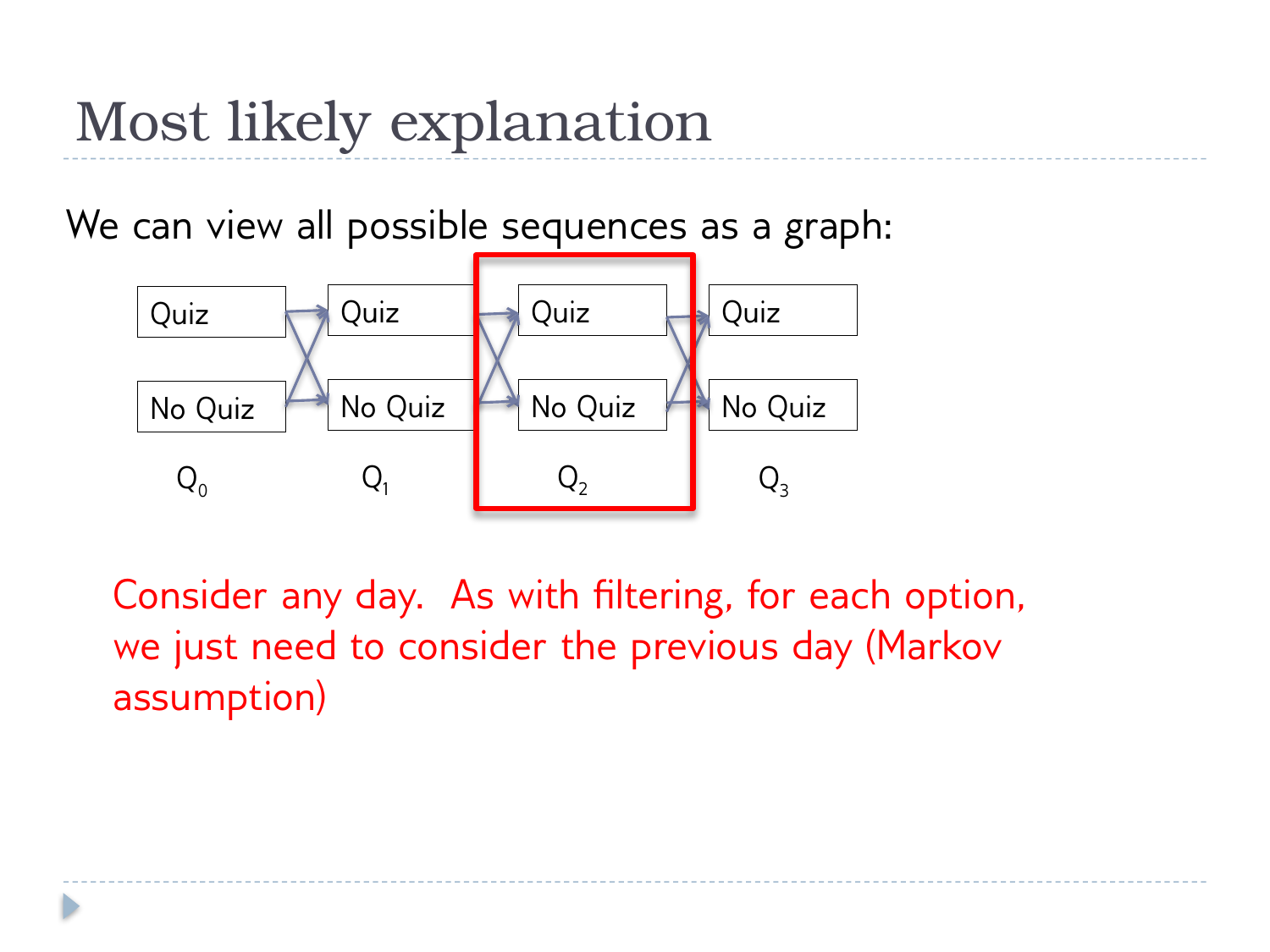

# Most likely explanation
We can view all possible sequences as a graph:

Quiz
Quiz
Quiz
Quiz
No Quiz
No Quiz
No Quiz
No Quiz
Q1
Q2
Q0
Q3
Consider any day.  As with filtering, for each option, we just need to consider the previous day (Markov assumption)